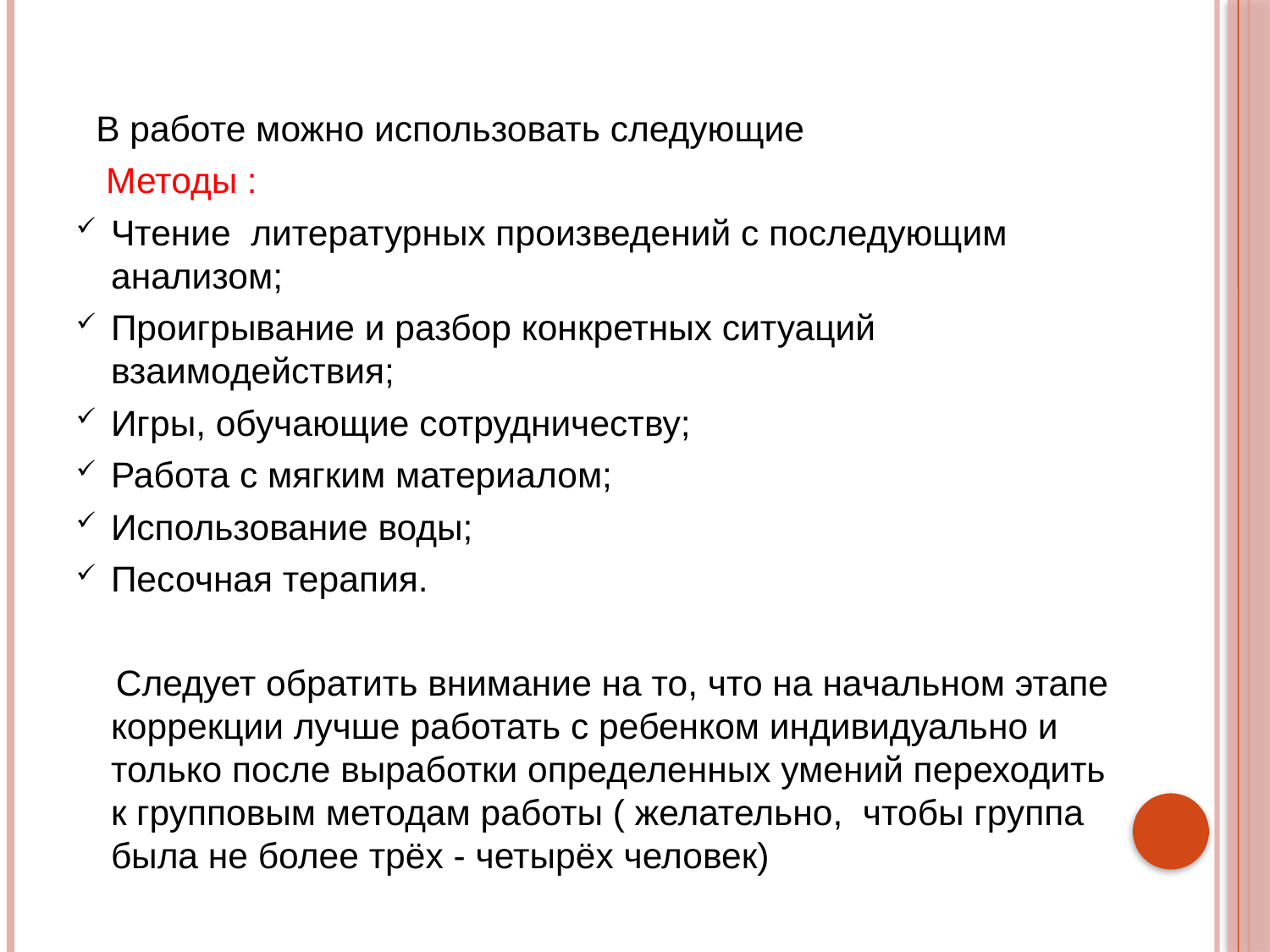

В работе можно использовать следующие
   Методы :
Чтение  литературных произведений с последующим анализом;
Проигрывание и разбор конкретных ситуаций взаимодействия;
Игры, обучающие сотрудничеству;
Работа с мягким материалом;
Использование воды;
Песочная терапия.

    Следует обратить внимание на то, что на начальном этапе коррекции лучше работать с ребенком индивидуально и только после выработки определенных умений переходить к групповым методам работы ( желательно,  чтобы группа была не более трёх - четырёх человек)